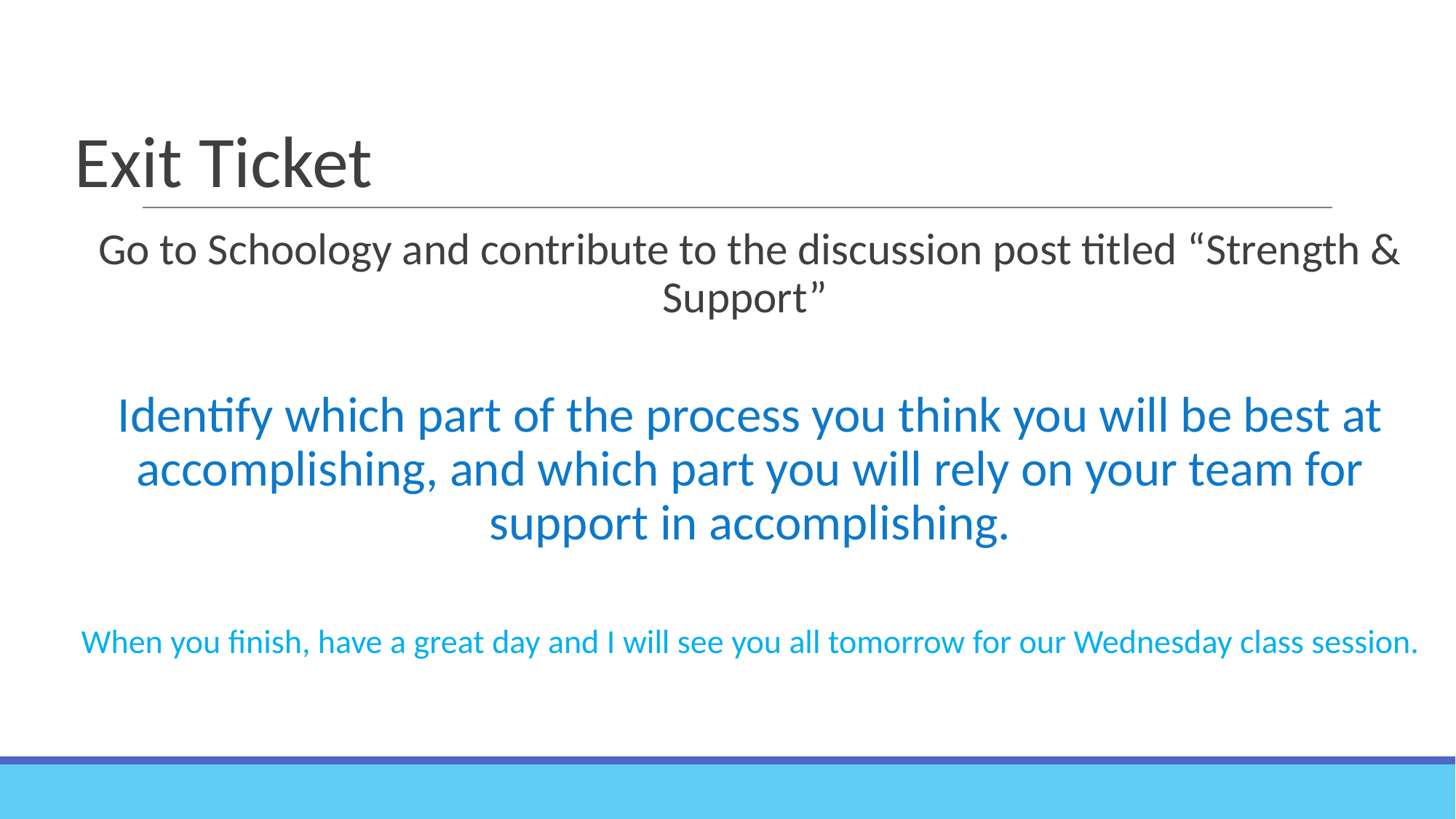

# Exit Ticket
Go to Schoology and contribute to the discussion post titled “Strength & Support”

Identify which part of the process you think you will be best at accomplishing, and which part you will rely on your team for support in accomplishing.
When you finish, have a great day and I will see you all tomorrow for our Wednesday class session.